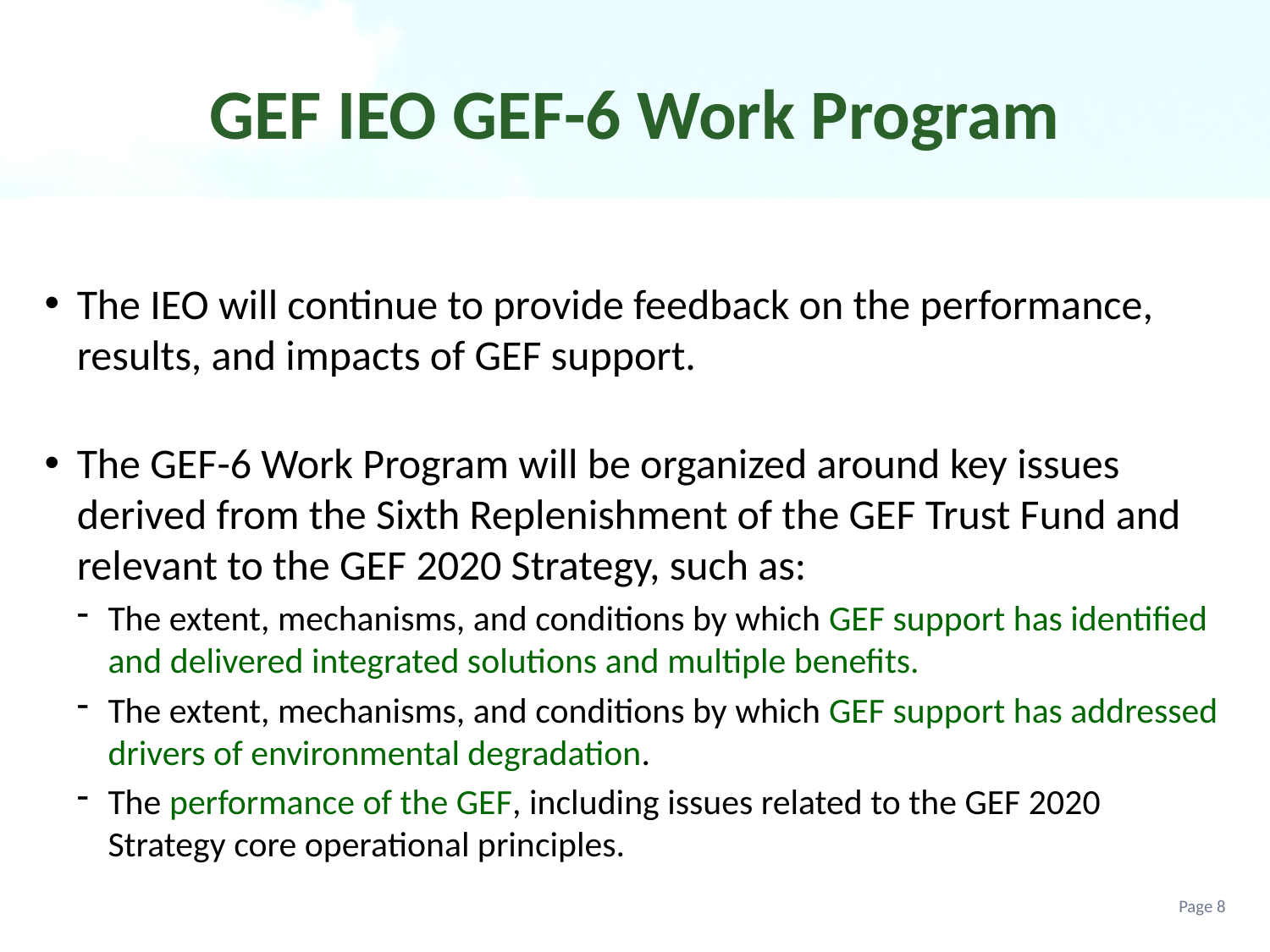

# GEF IEO GEF-6 Work Program

The IEO will continue to provide feedback on the performance, results, and impacts of GEF support.

The GEF-6 Work Program will be organized around key issues derived from the Sixth Replenishment of the GEF Trust Fund and relevant to the GEF 2020 Strategy, such as:
The extent, mechanisms, and conditions by which GEF support has identified and delivered integrated solutions and multiple benefits.
The extent, mechanisms, and conditions by which GEF support has addressed drivers of environmental degradation.
The performance of the GEF, including issues related to the GEF 2020 Strategy core operational principles.